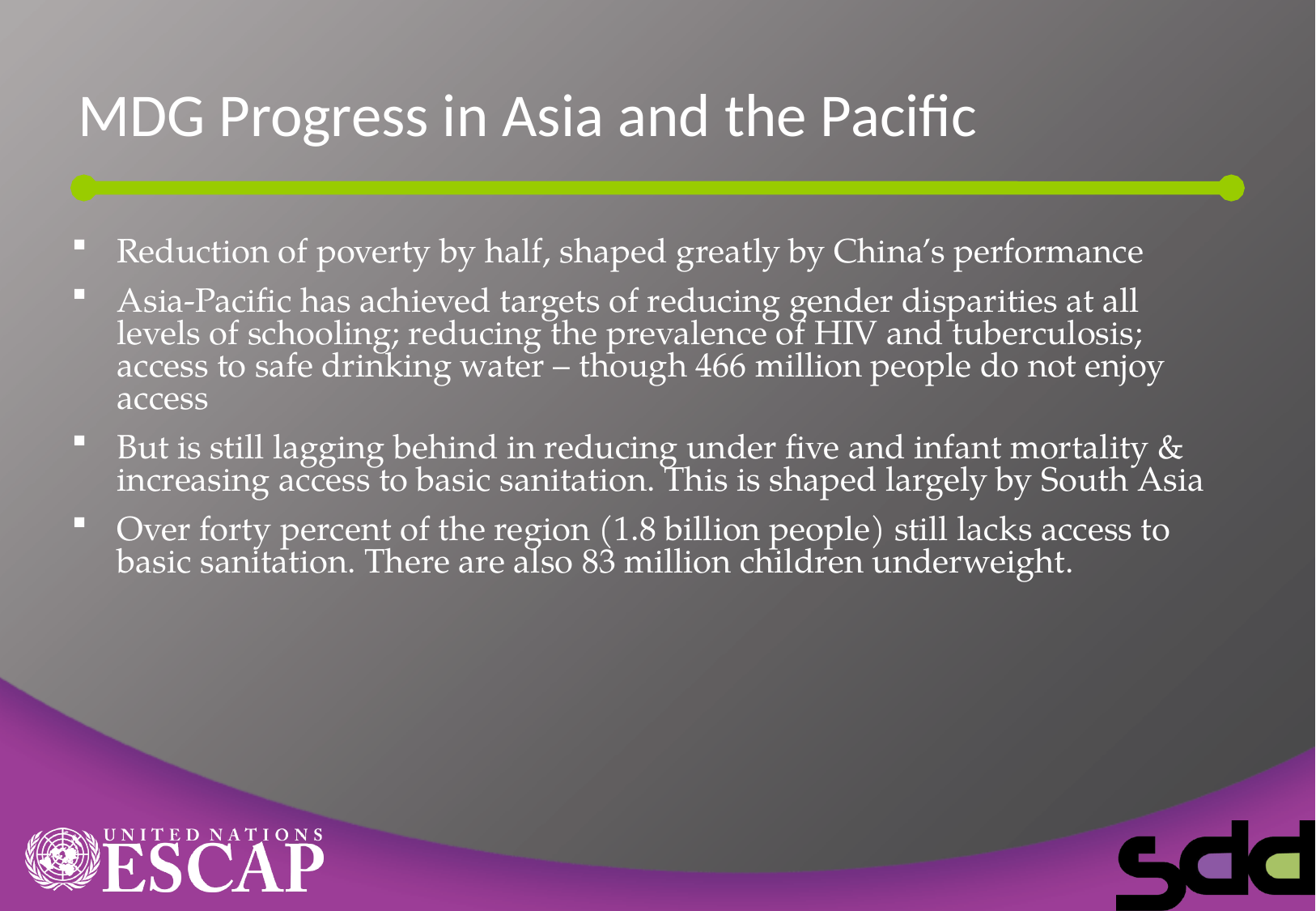

# MDG Progress in Asia and the Pacific
Reduction of poverty by half, shaped greatly by China’s performance
Asia-Pacific has achieved targets of reducing gender disparities at all levels of schooling; reducing the prevalence of HIV and tuberculosis; access to safe drinking water – though 466 million people do not enjoy access
But is still lagging behind in reducing under five and infant mortality & increasing access to basic sanitation. This is shaped largely by South Asia
Over forty percent of the region (1.8 billion people) still lacks access to basic sanitation. There are also 83 million children underweight.